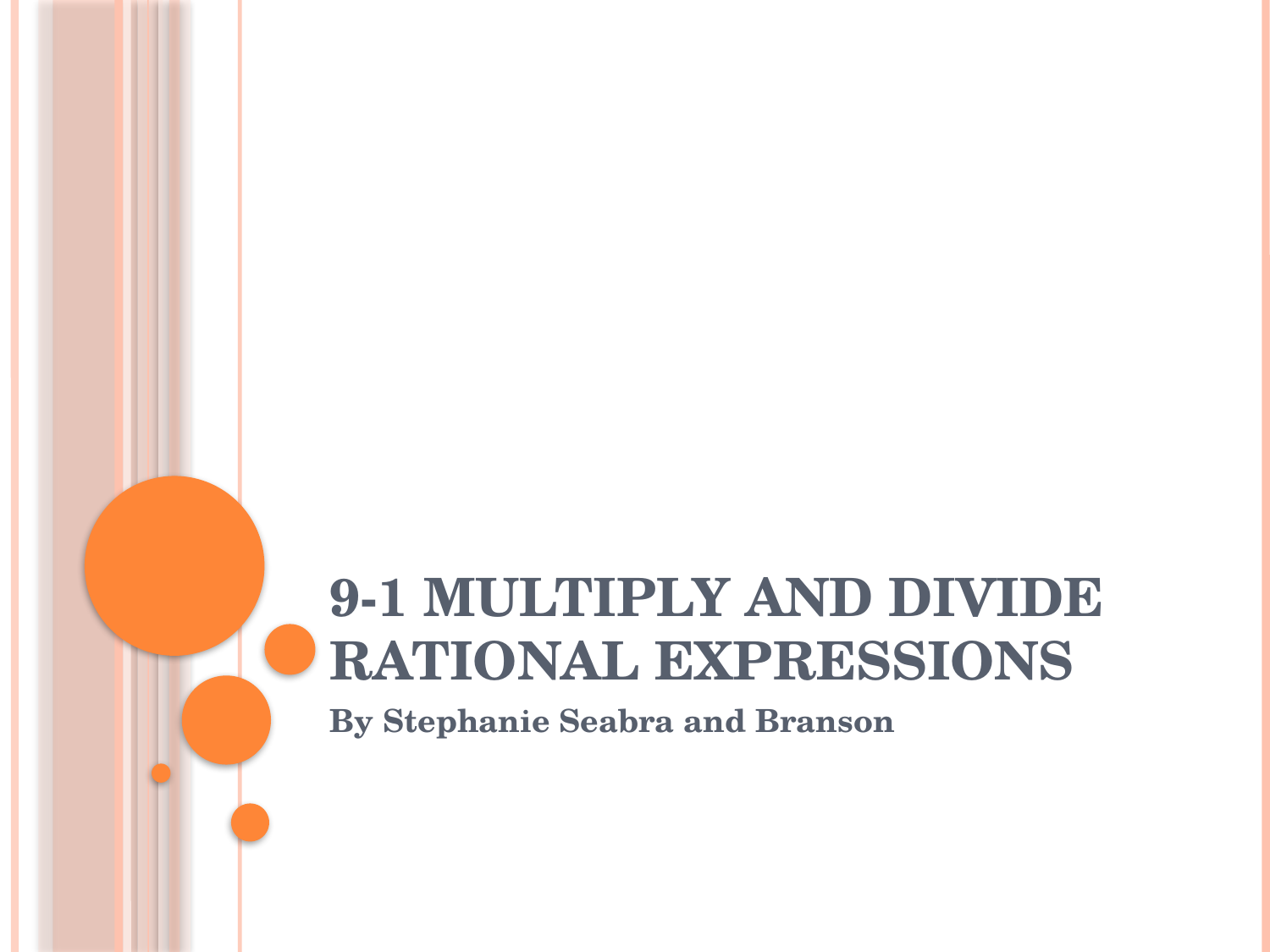

# 9-1 Multiply and Divide Rational Expressions
By Stephanie Seabra and Branson